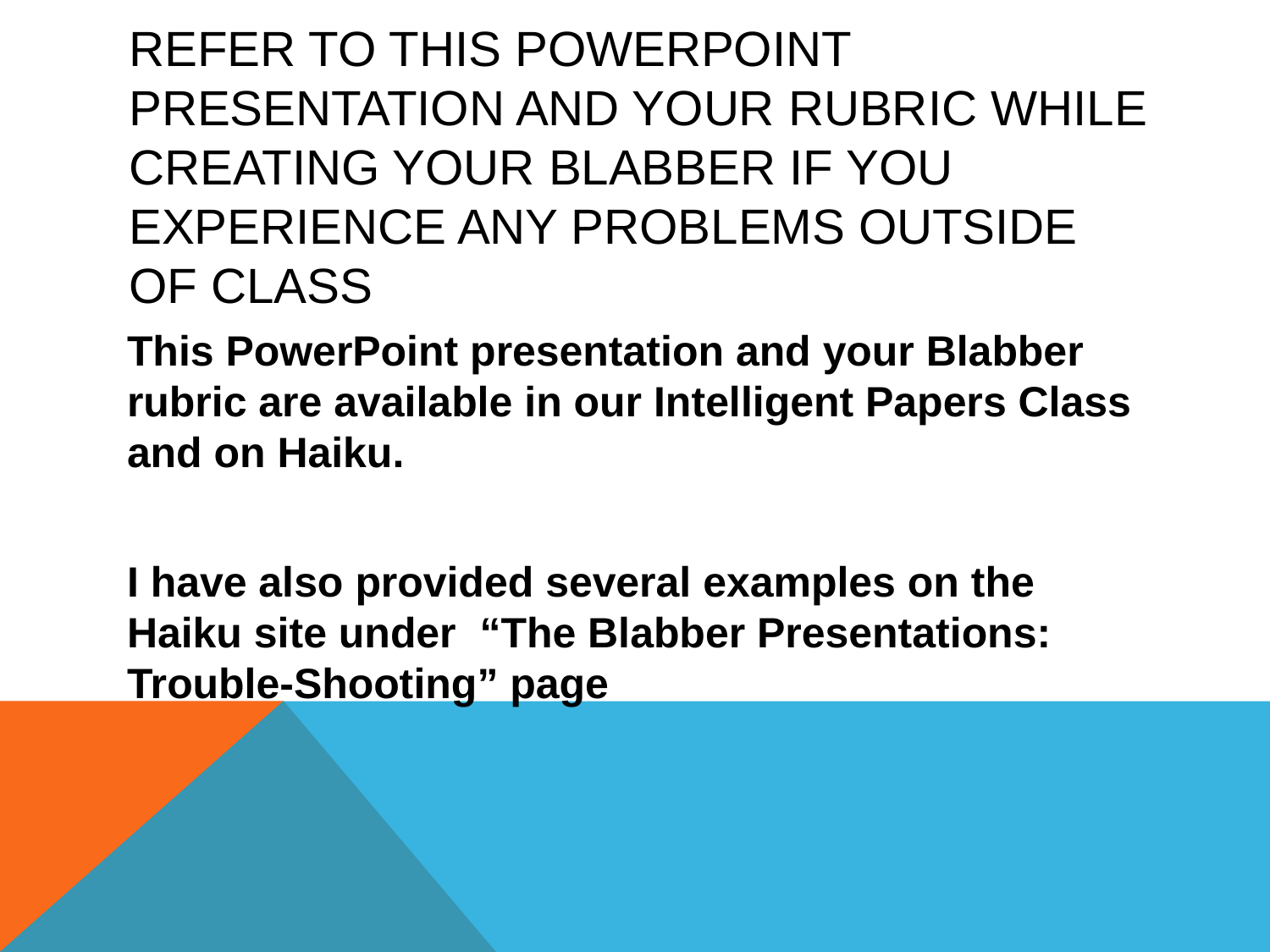

# Refer to this PowerPoint presentation and your rubric while creating your blabber if you experience any problems outside of class
This PowerPoint presentation and your Blabber rubric are available in our Intelligent Papers Class and on Haiku.

I have also provided several examples on the Haiku site under  “The Blabber Presentations: Trouble-Shooting” page